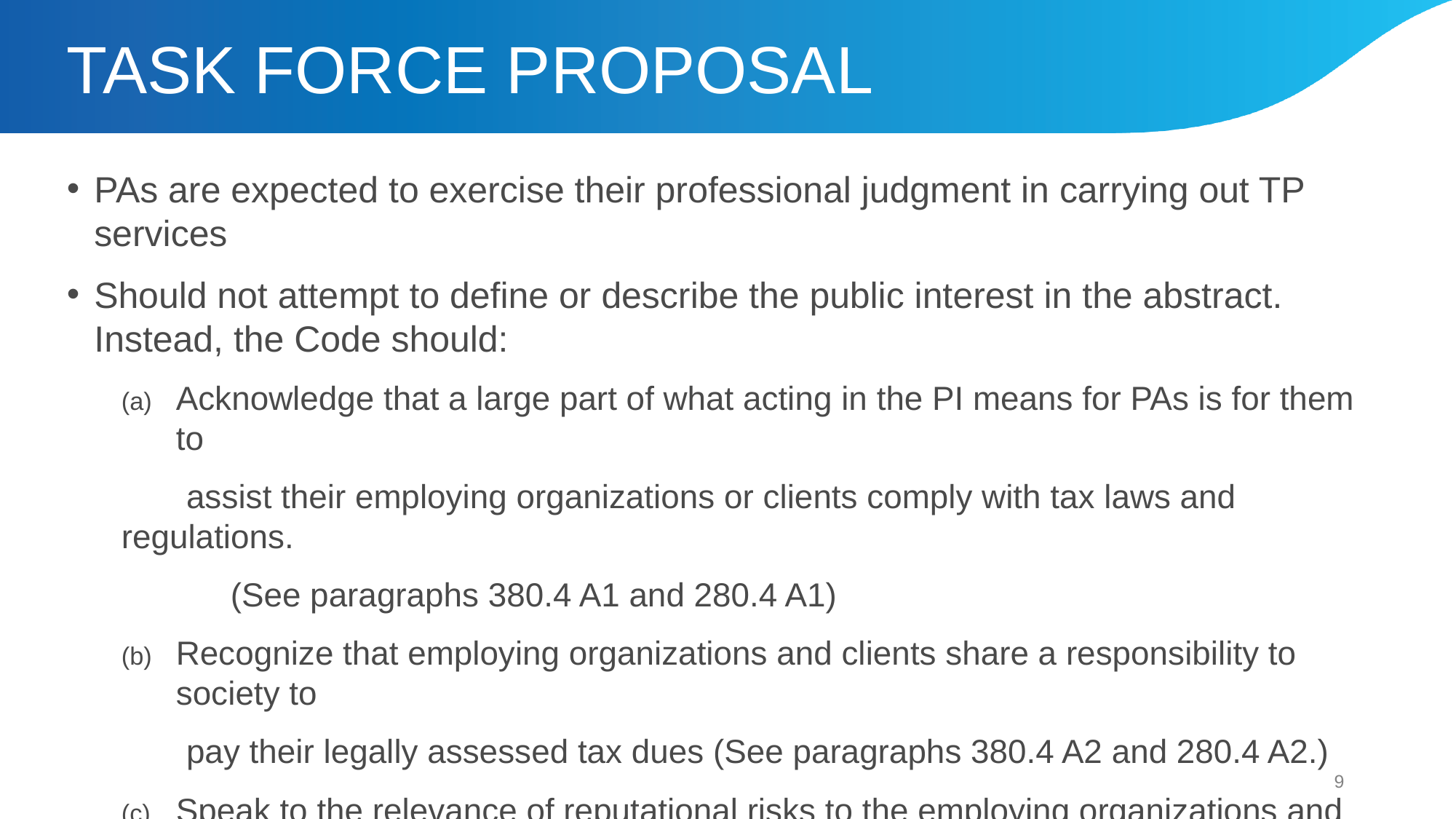

# TASK FORCE PROPOSAL
PAs are expected to exercise their professional judgment in carrying out TP services
Should not attempt to define or describe the public interest in the abstract. Instead, the Code should:
Acknowledge that a large part of what acting in the PI means for PAs is for them to
       assist their employing organizations or clients comply with tax laws and regulations.
	(See paragraphs 380.4 A1 and 280.4 A1)
Recognize that employing organizations and clients share a responsibility to society to
       pay their legally assessed tax dues (See paragraphs 380.4 A2 and 280.4 A2.)
Speak to the relevance of reputational risks to the employing organizations and clients
       on the one hand, and to the profession on the other given that reputational damage
       can have far-reaching consequences to them and their stakeholders

9